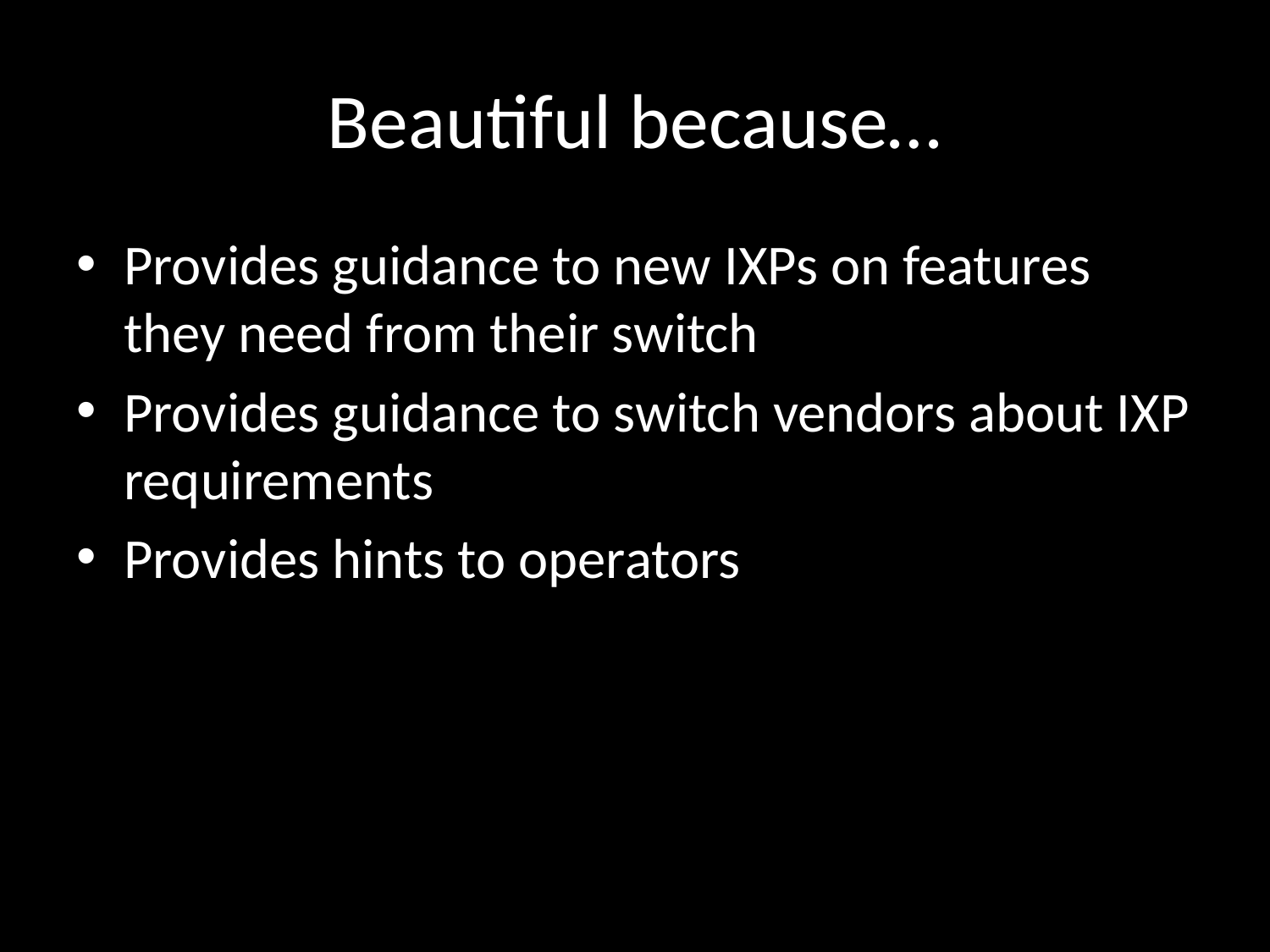

# Beautiful because…
Provides guidance to new IXPs on features they need from their switch
Provides guidance to switch vendors about IXP requirements
Provides hints to operators